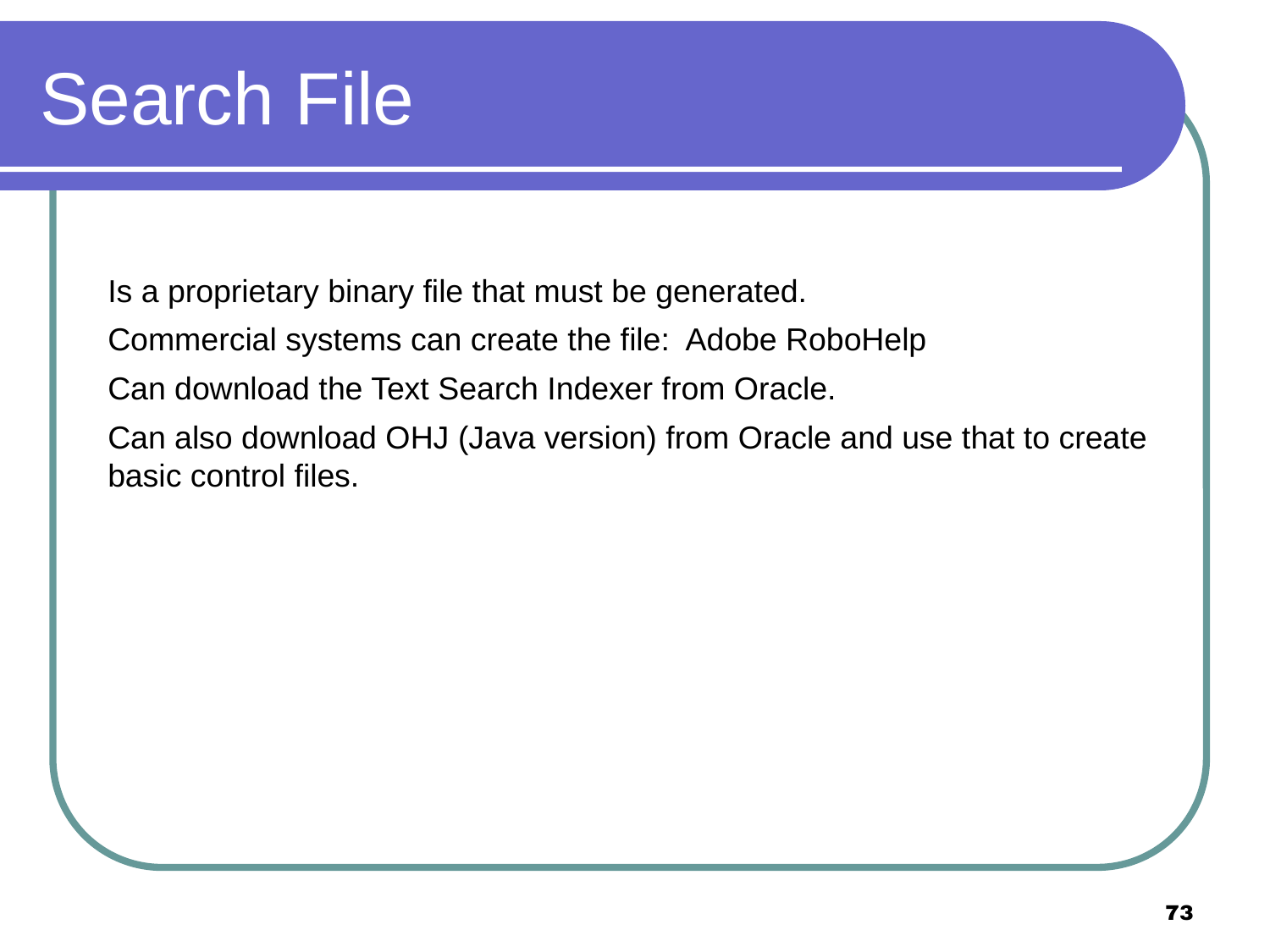

# Search File
Is a proprietary binary file that must be generated.
Commercial systems can create the file:  Adobe RoboHelp
Can download the Text Search Indexer from Oracle.
Can also download OHJ (Java version) from Oracle and use that to create basic control files.

73